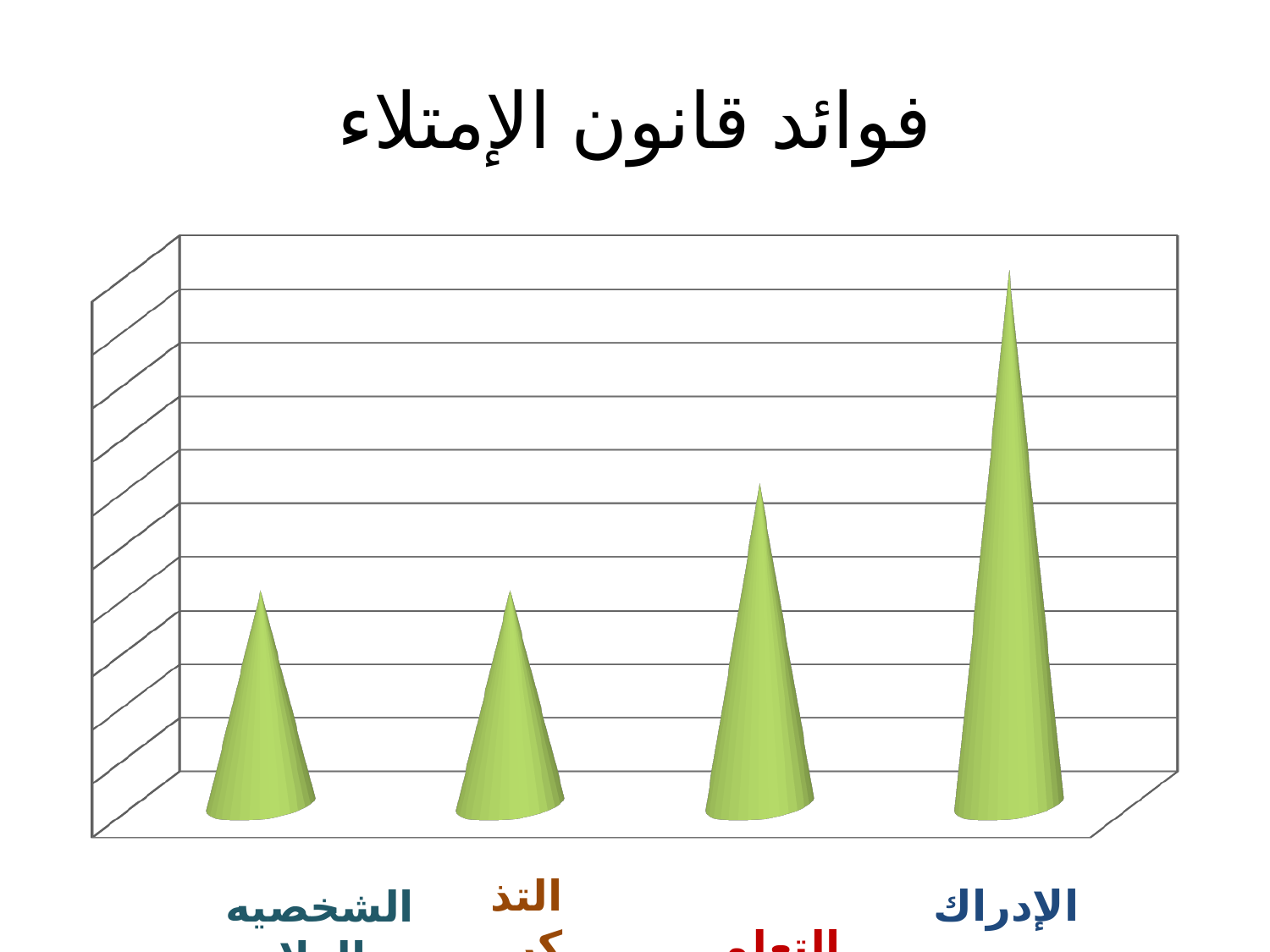

# فوائد قانون الإمتلاء

[unsupported chart]

      الشخصيه
  والعلاج النفسي
التذكر
   التعلم
الإدراك